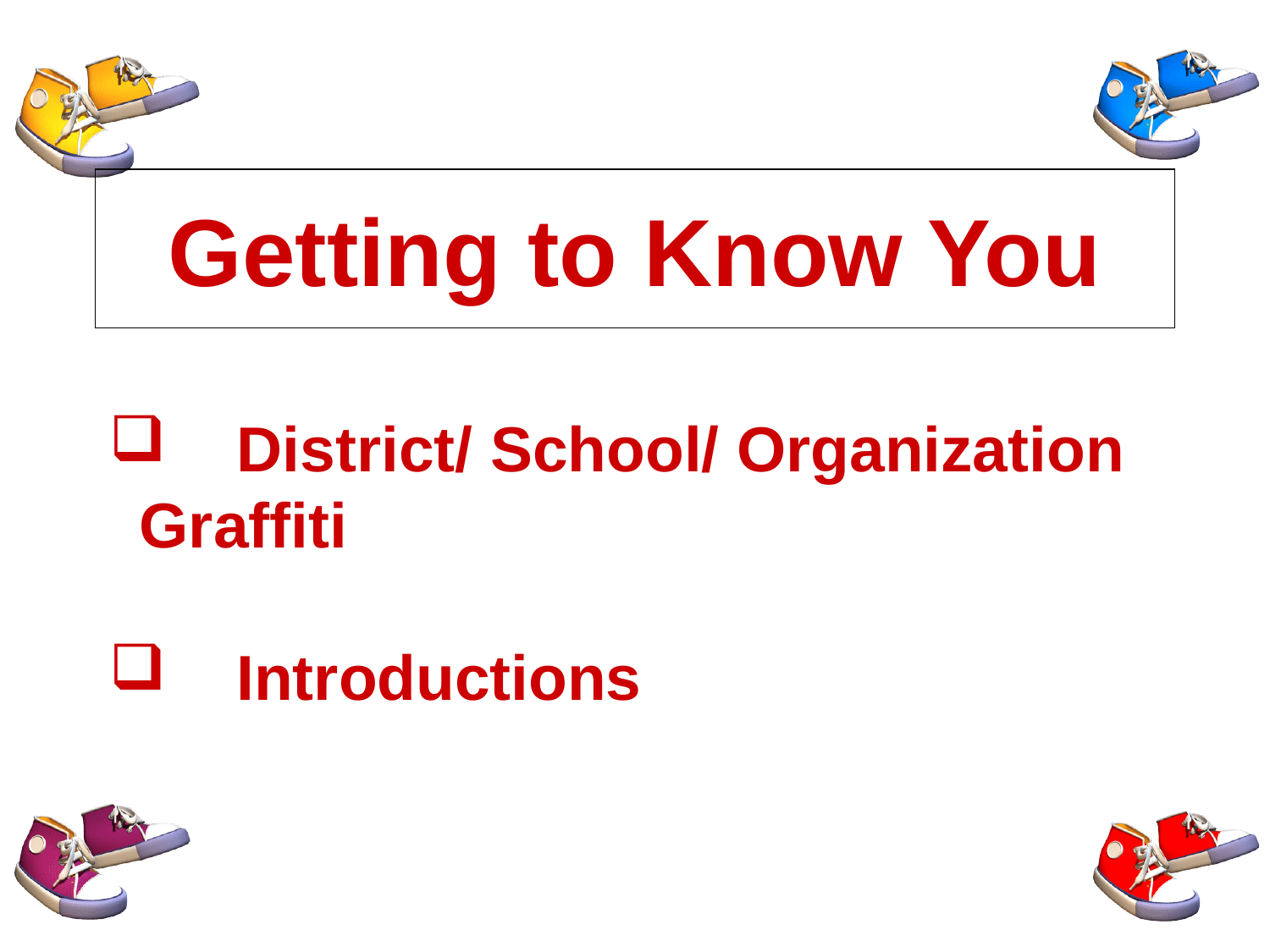

# Getting to Know You
    District/ School/ Organization 	Graffiti

    Introductions